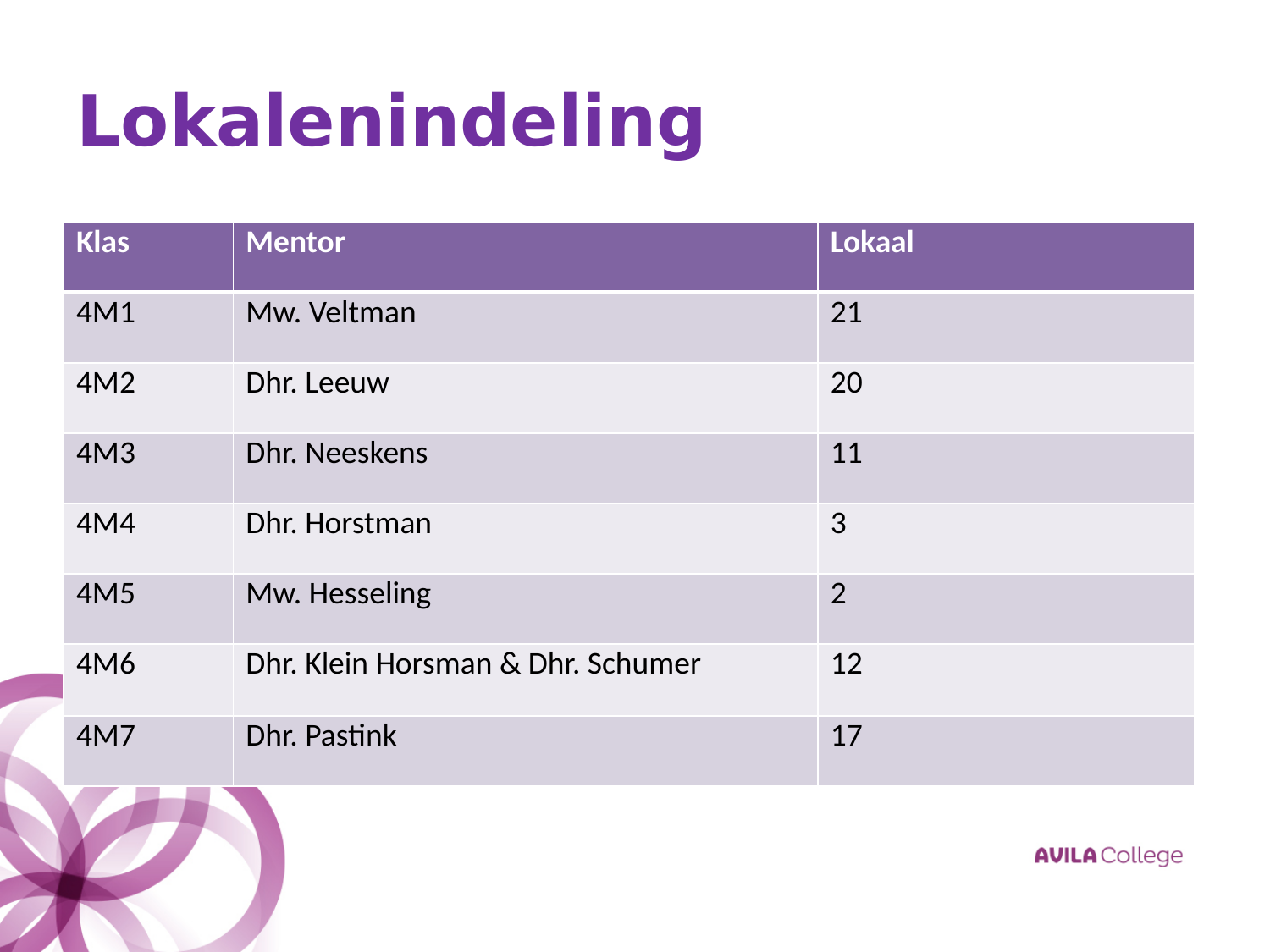

# Lokalenindeling
| Klas | Mentor | Lokaal |
| --- | --- | --- |
| 4M1 | Mw. Veltman | 21 |
| 4M2 | Dhr. Leeuw | 20 |
| 4M3 | Dhr. Neeskens | 11 |
| 4M4 | Dhr. Horstman | 3 |
| 4M5 | Mw. Hesseling | 2 |
| 4M6 | Dhr. Klein Horsman & Dhr. Schumer | 12 |
| 4M7 | Dhr. Pastink | 17 |